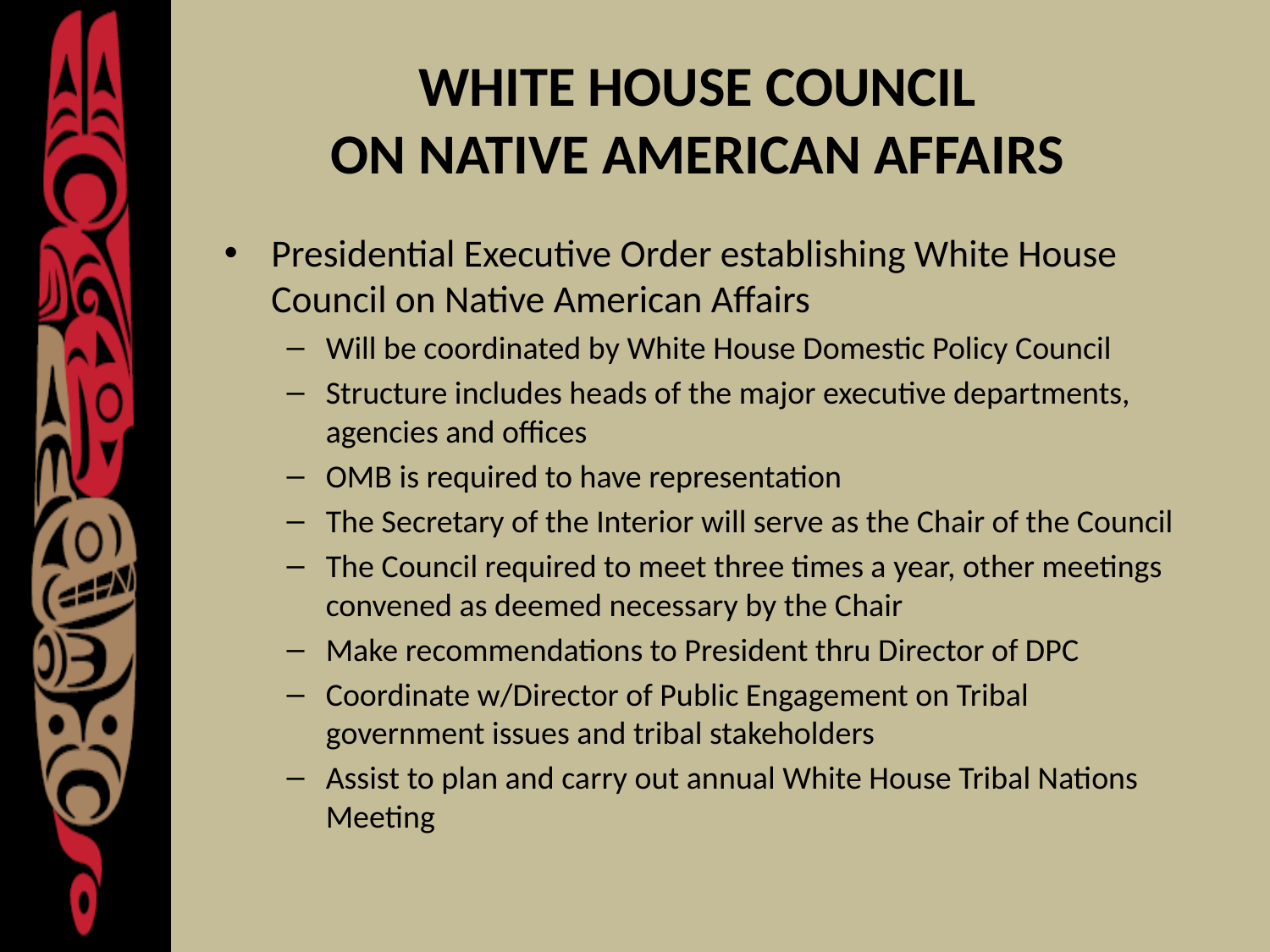

# WHITE HOUSE COUNCIL ON NATIVE AMERICAN AFFAIRS
Presidential Executive Order establishing White House Council on Native American Affairs
Will be coordinated by White House Domestic Policy Council
Structure includes heads of the major executive departments, agencies and offices
OMB is required to have representation
The Secretary of the Interior will serve as the Chair of the Council
The Council required to meet three times a year, other meetings convened as deemed necessary by the Chair
Make recommendations to President thru Director of DPC
Coordinate w/Director of Public Engagement on Tribal government issues and tribal stakeholders
Assist to plan and carry out annual White House Tribal Nations Meeting